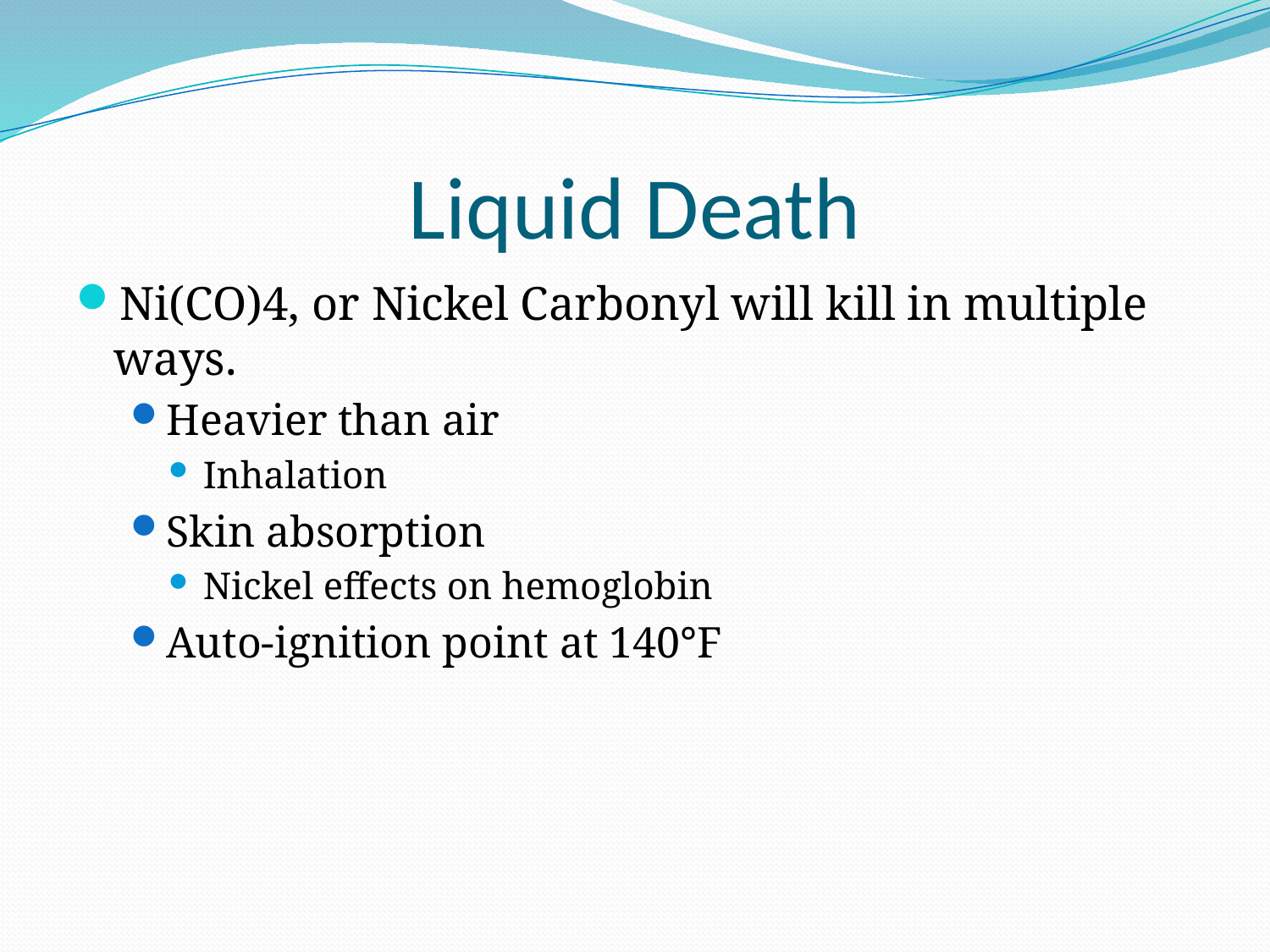

# Liquid Death
Ni(CO)4, or Nickel Carbonyl will kill in multiple ways.
Heavier than air
Inhalation
Skin absorption
Nickel effects on hemoglobin
Auto-ignition point at 140°F